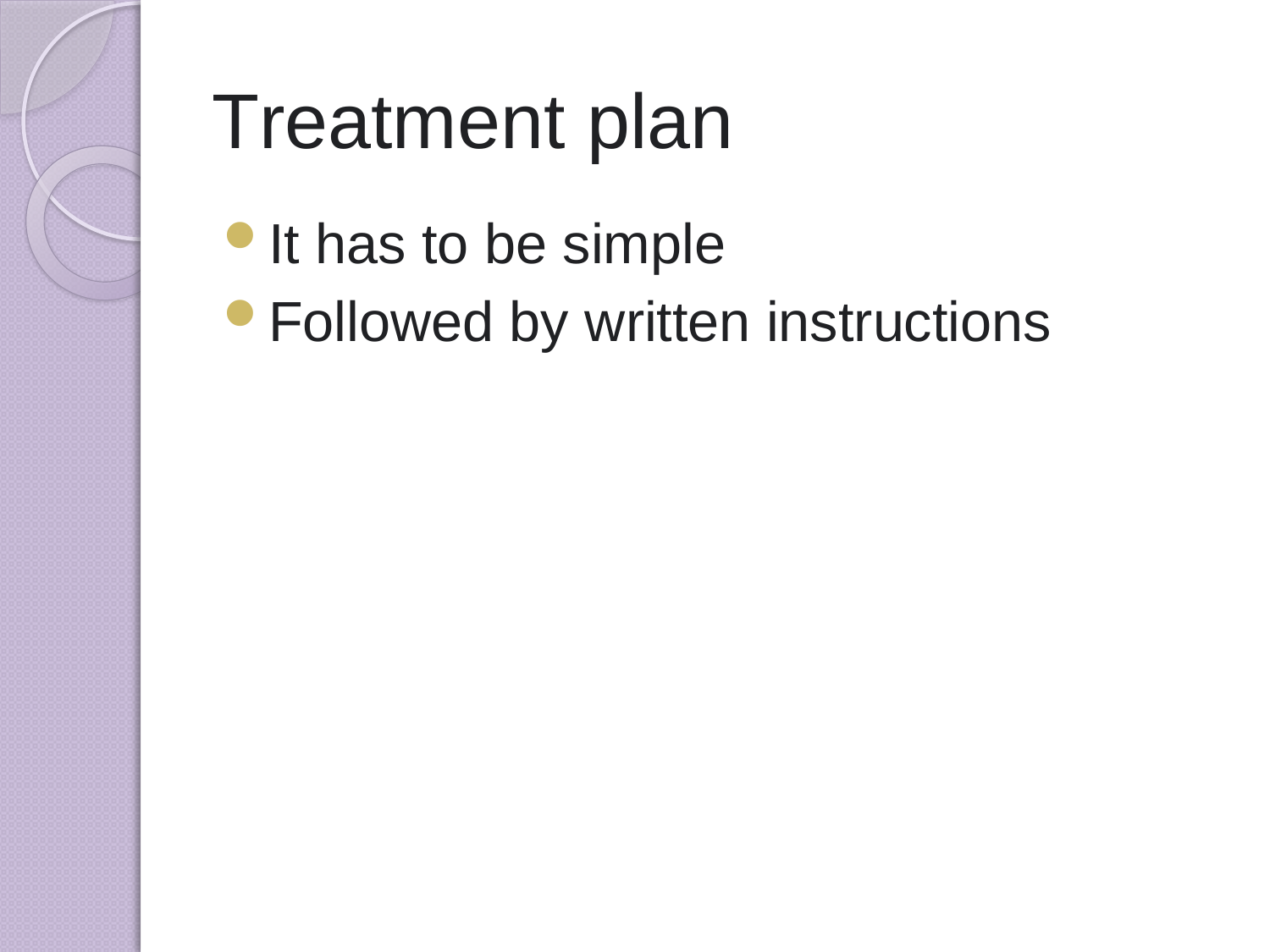

# Treatment plan

It has to be simple
Followed by written instructions